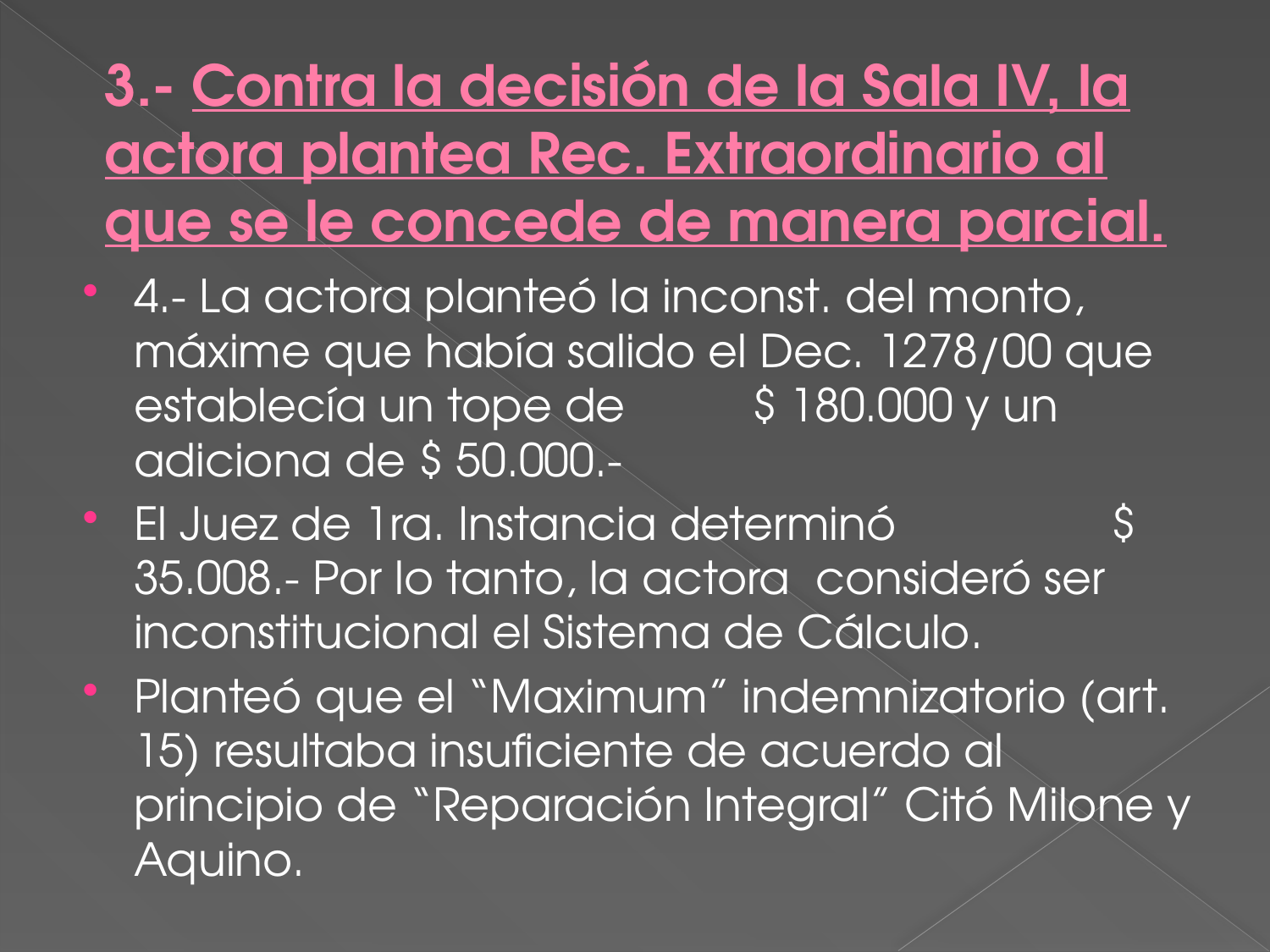

# 3.- Contra la decisión de la Sala IV, la actora plantea Rec. Extraordinario al que se le concede de manera parcial.
4.- La actora planteó la inconst. del monto, máxime que había salido el Dec. 1278/00 que establecía un tope de          $ 180.000 y un adiciona de $ 50.000.-
El Juez de 1ra. Instancia determinó                 $ 35.008.- Por lo tanto, la actora  consideró ser inconstitucional el Sistema de Cálculo.
Planteó que el “Maximum” indemnizatorio (art. 15) resultaba insuficiente de acuerdo al principio de “Reparación Integral” Citó Milone y Aquino.